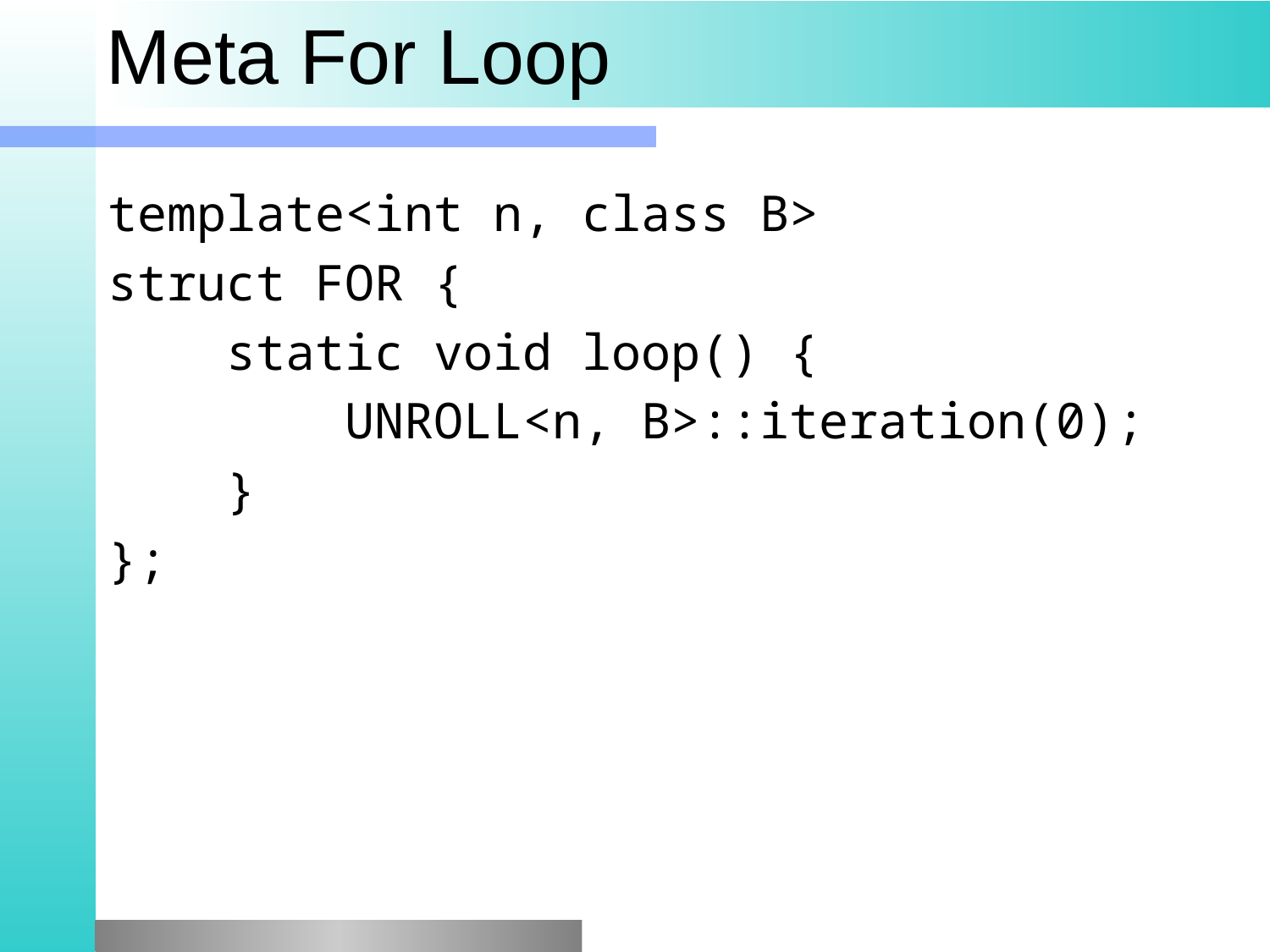

# Meta For Loop
template<int n, class B>
struct FOR {
    static void loop() {
        UNROLL<n, B>::iteration(0);
    }
};